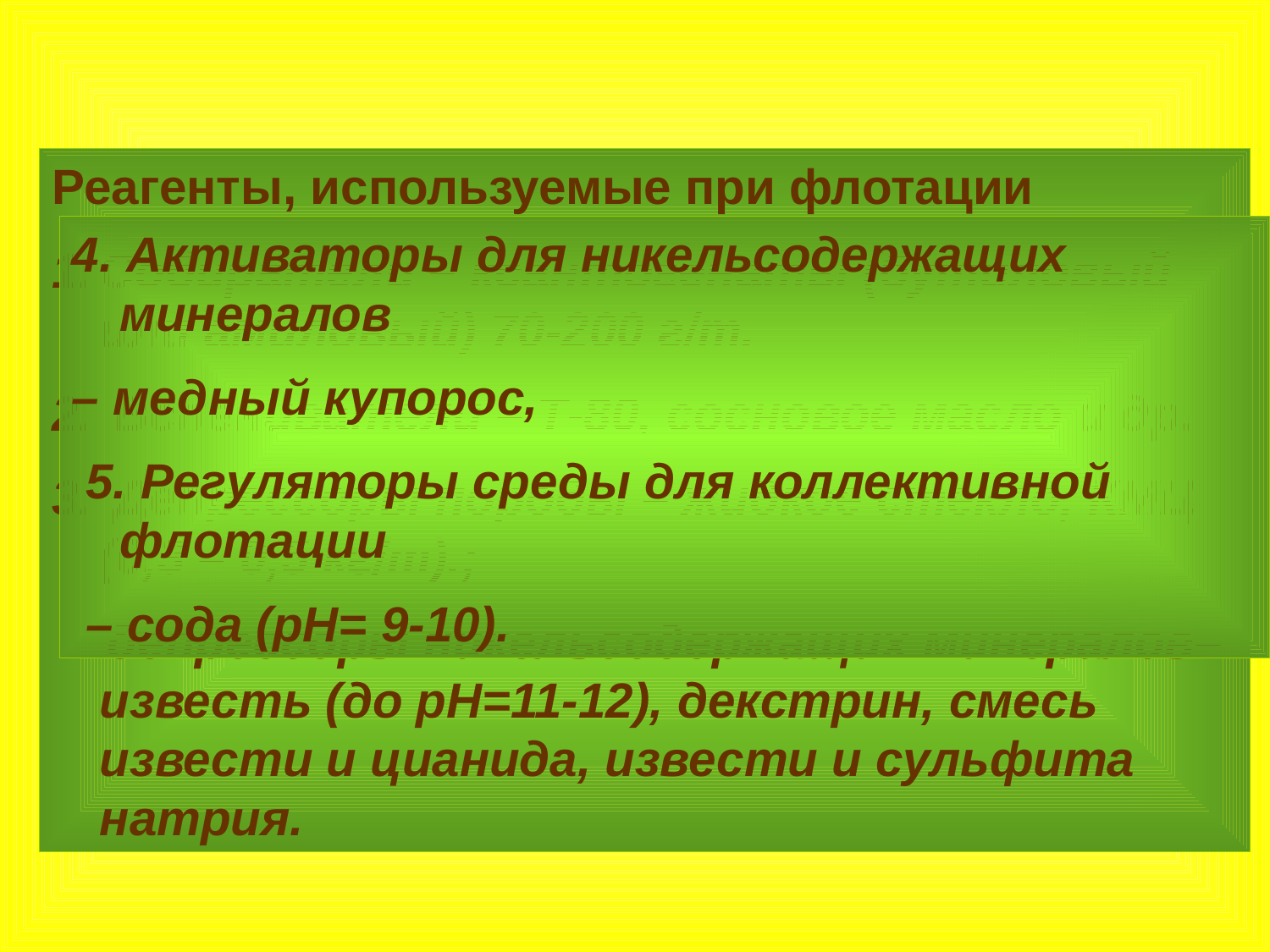

Реагенты, используемые при флотации
Собиратели – ксантогенаты (бутиловый или амиловый) 70-200 г/т.
 Вспениватели – Т-80, сосновое масло и др.
 Депрессоры породы – жидкое стекло, КМЦ (0,3 – 0,5 кг/т).;
    депрессоры никельсодержащих минералов– известь (до рН=11-12), декстрин, смесь извести и цианида, извести и сульфита натрия.
4. Активаторы для никельсодержащих минералов
– медный купорос,
 5. Регуляторы среды для коллективной флотации
 – сода (рН= 9-10).